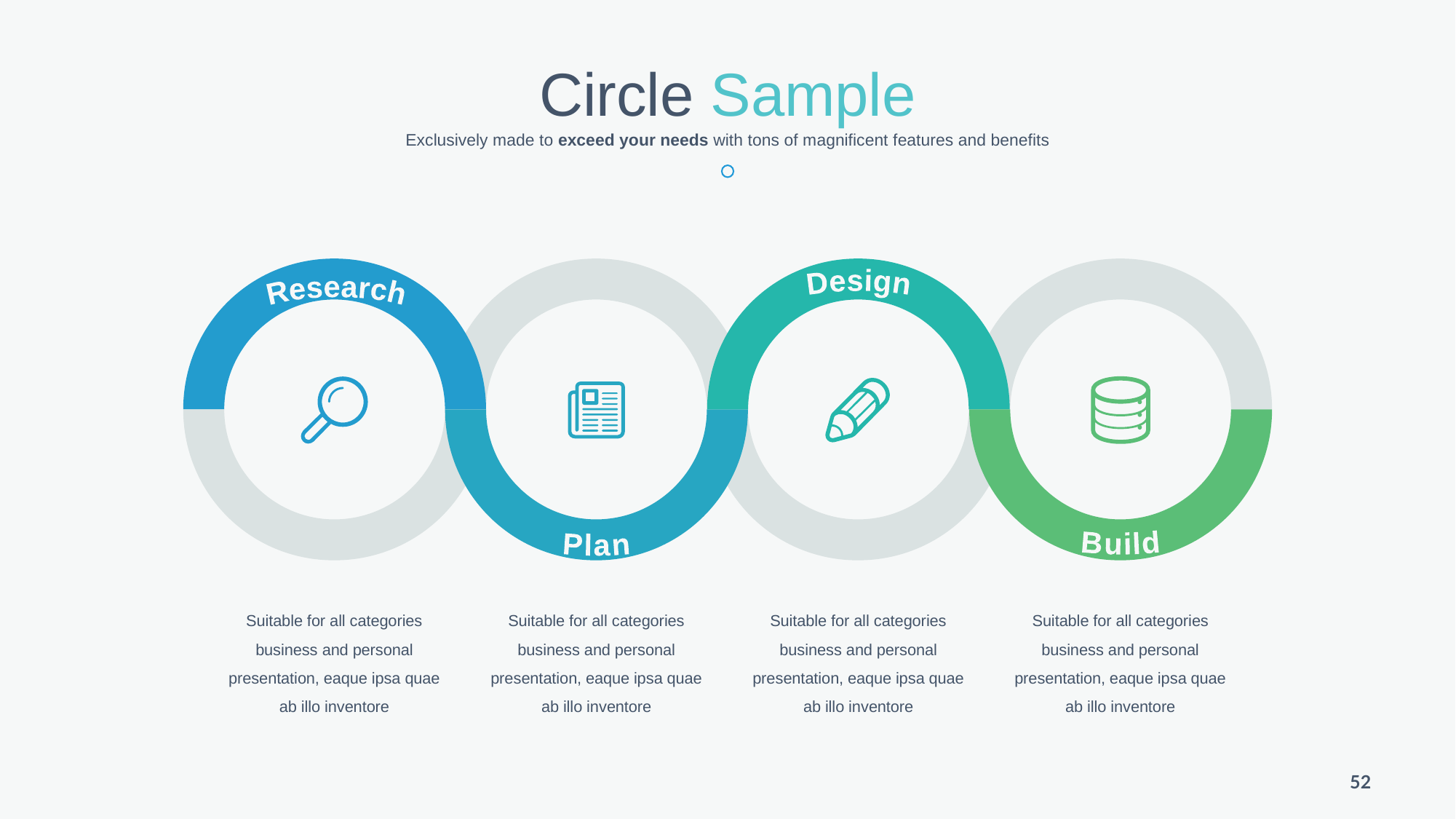

Circle Sample
Exclusively made to exceed your needs with tons of magnificent features and benefits

Design
Research

Build
Plan
Suitable for all categories business and personal presentation, eaque ipsa quae ab illo inventore
Suitable for all categories business and personal presentation, eaque ipsa quae ab illo inventore
Suitable for all categories business and personal presentation, eaque ipsa quae ab illo inventore
Suitable for all categories business and personal presentation, eaque ipsa quae ab illo inventore